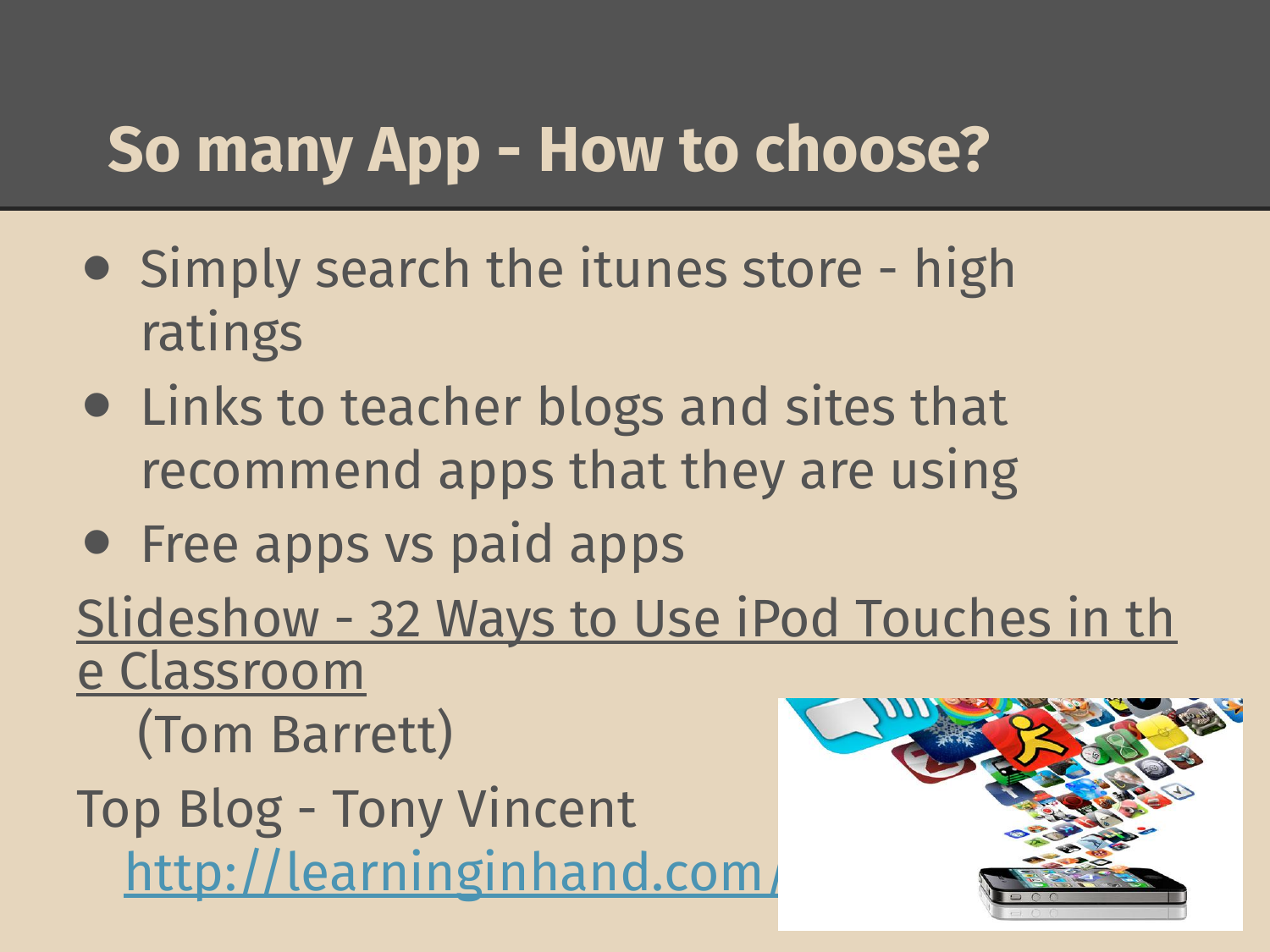

# So many App - How to choose?
Simply search the itunes store - high ratings
Links to teacher blogs and sites that recommend apps that they are using
Free apps vs paid apps
Slideshow - 32 Ways to Use iPod Touches in the Classroom (Tom Barrett)
Top Blog - Tony Vincent http://learninginhand.com/